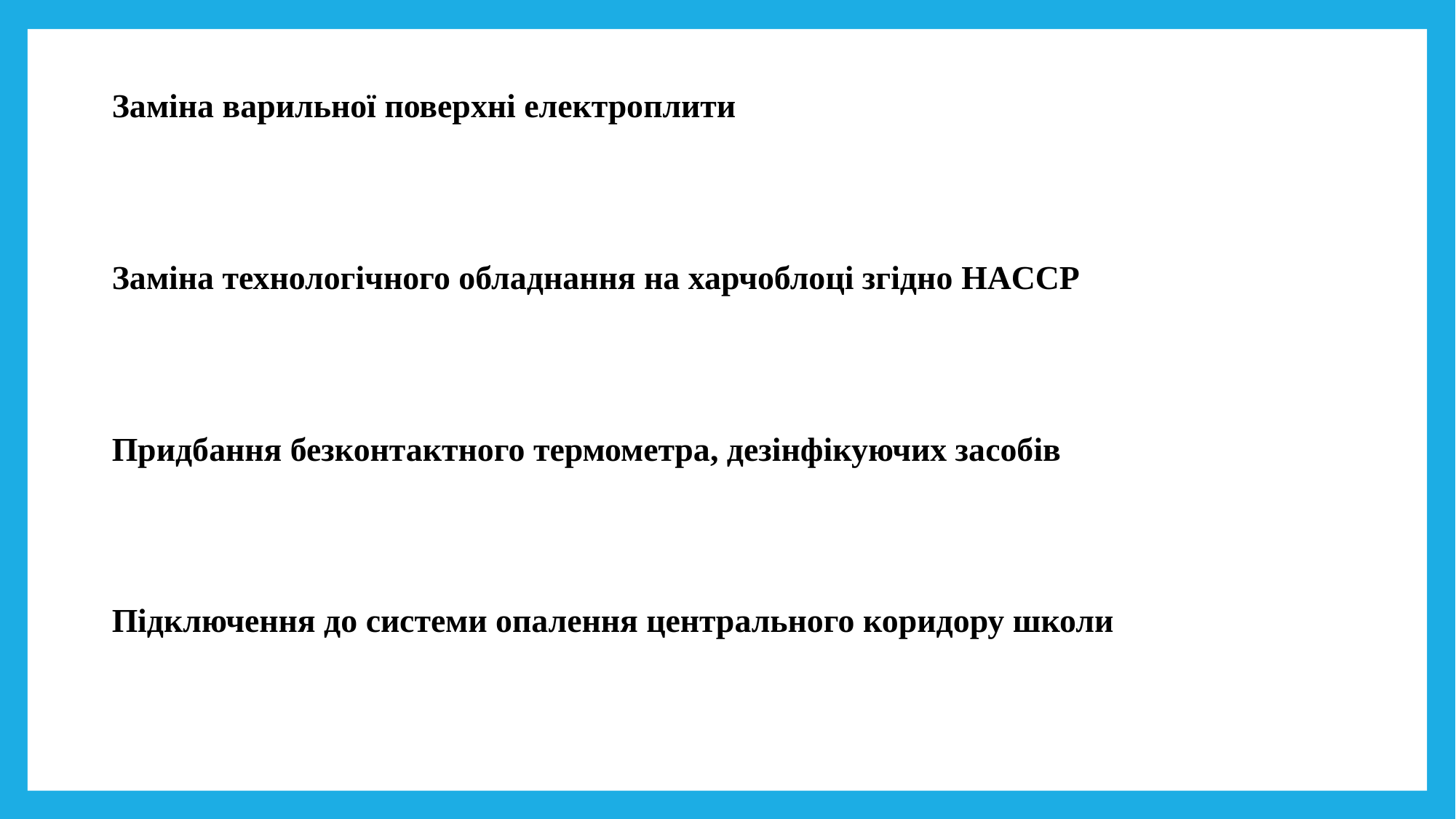

Заміна варильної поверхні електроплити

Заміна технологічного обладнання на харчоблоці згідно HACCP

Придбання безконтактного термометра, дезінфікуючих засобів

Підключення до системи опалення центрального коридору школи